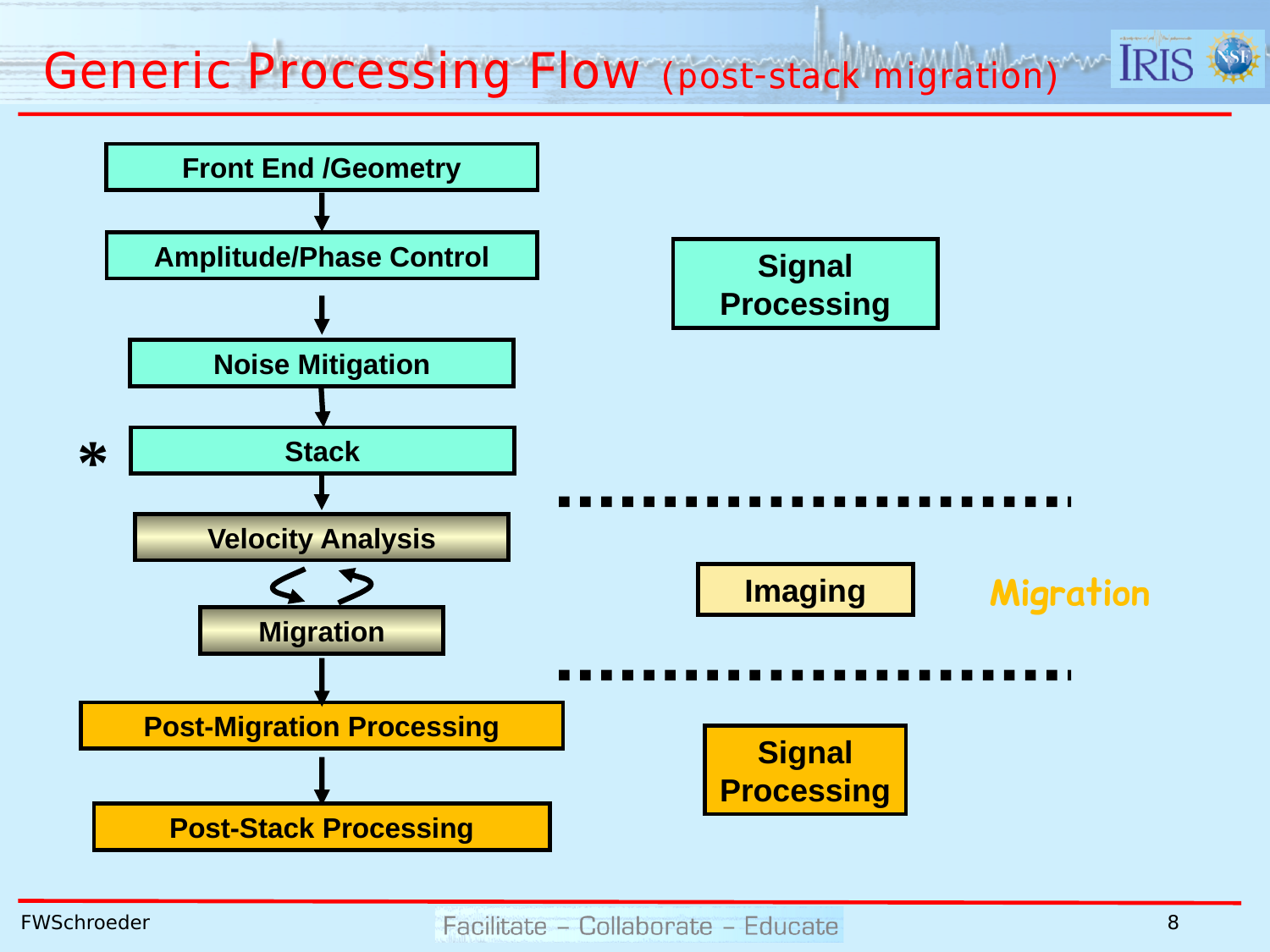

# Generic Processing Flow (post-stack migration)
Front End /Geometry

Amplitude/Phase Control
Signal Processing

Noise Mitigation

Stack
*

Velocity Analysis
Imaging
Migration

Migration

Post-Migration Processing
Signal Processing

Post-Stack Processing